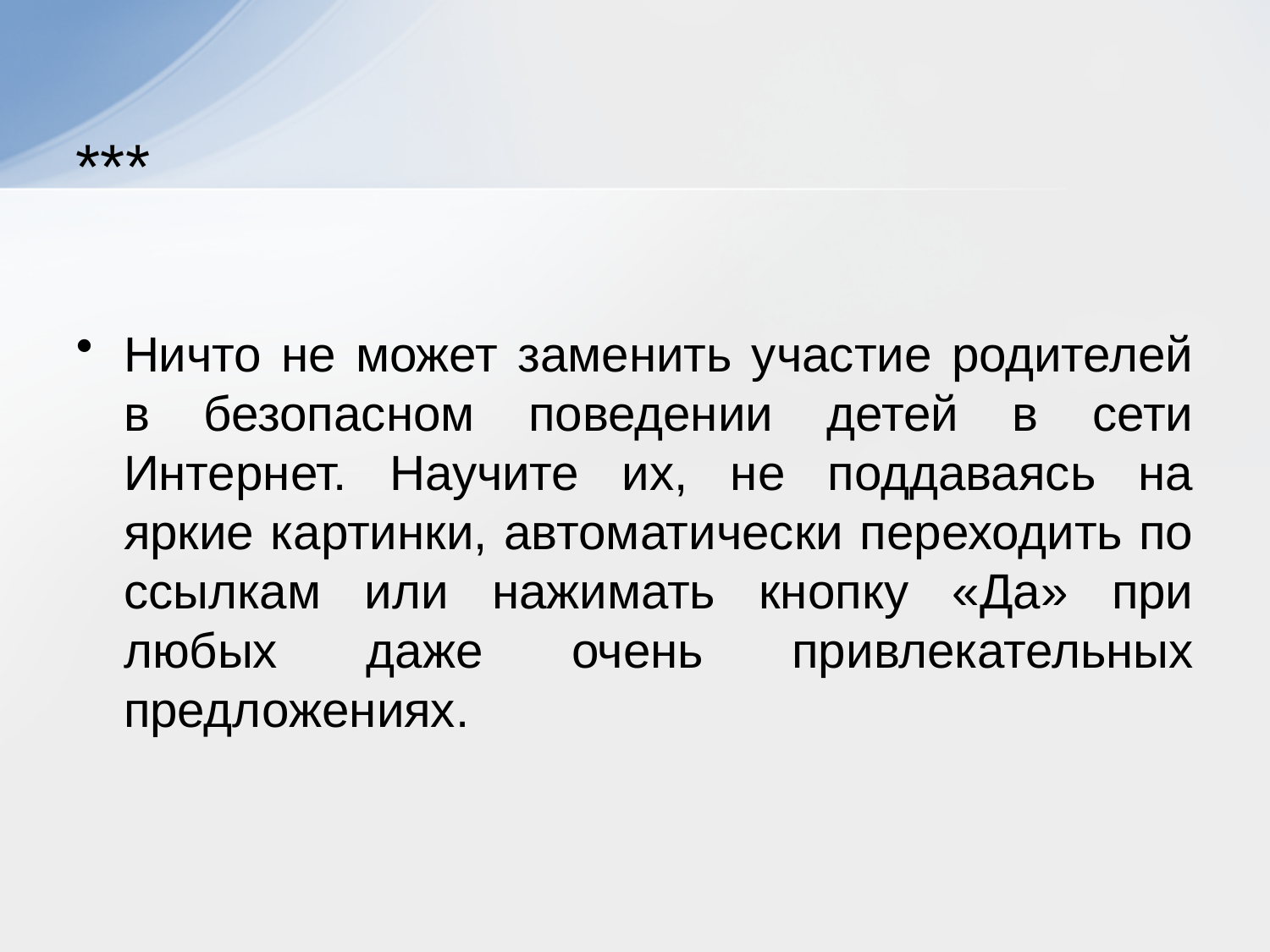

# ***
Ничто не может заменить участие родителей в безопасном поведении детей в сети Интернет. Научите их, не поддаваясь на яркие картинки, автоматически переходить по ссылкам или нажимать кнопку «Да» при любых даже очень привлекательных предложениях.